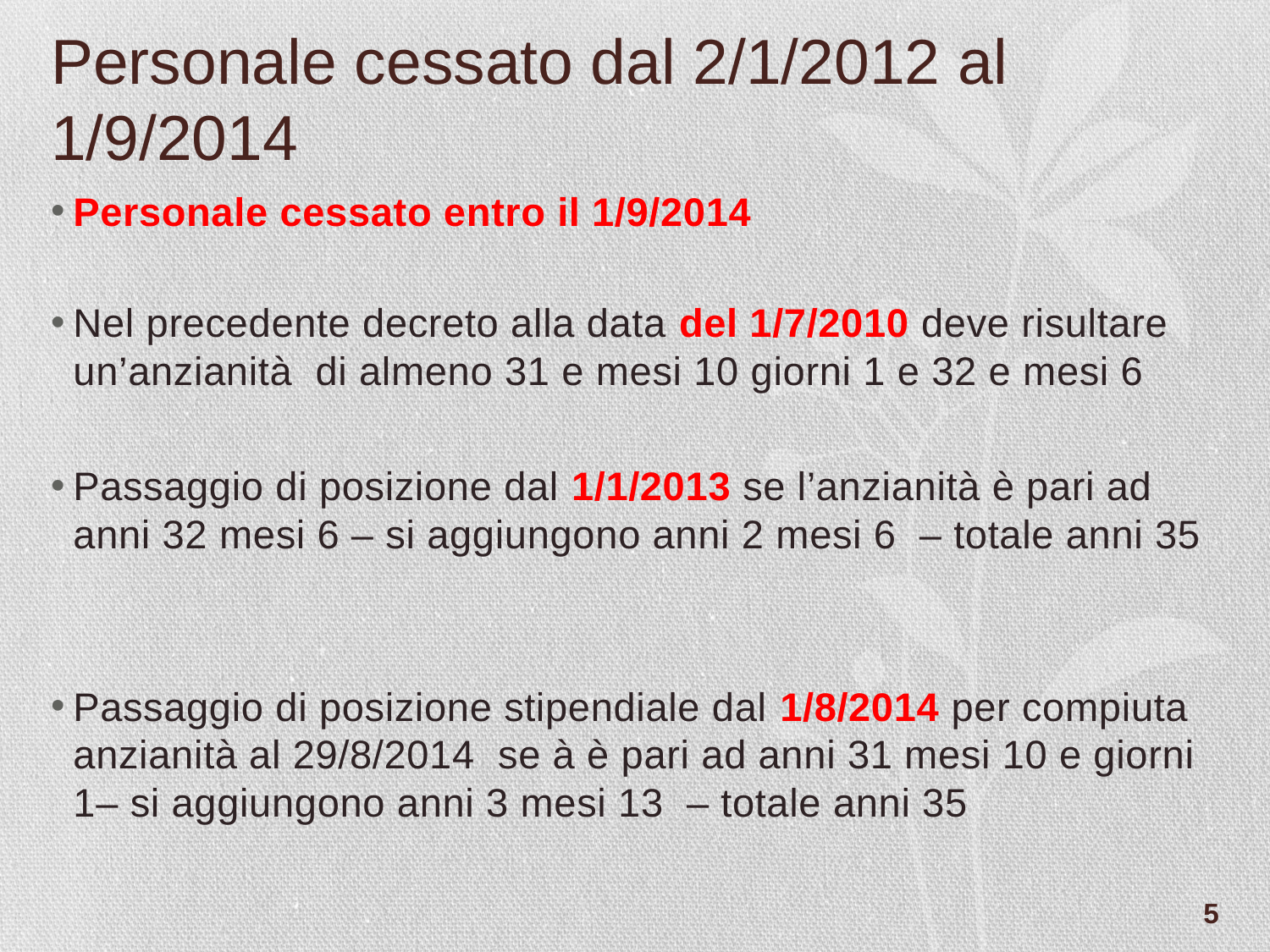

# Personale cessato dal 2/1/2012 al 1/9/2014
Personale cessato entro il 1/9/2014

Nel precedente decreto alla data del 1/7/2010 deve risultare un’anzianità  di almeno 31 e mesi 10 giorni 1 e 32 e mesi 6

Passaggio di posizione dal 1/1/2013 se l’anzianità è pari ad anni 32 mesi 6 – si aggiungono anni 2 mesi 6  – totale anni 35

Passaggio di posizione stipendiale dal 1/8/2014 per compiuta anzianità al 29/8/2014  se à è pari ad anni 31 mesi 10 e giorni 1– si aggiungono anni 3 mesi 13  – totale anni 35

5